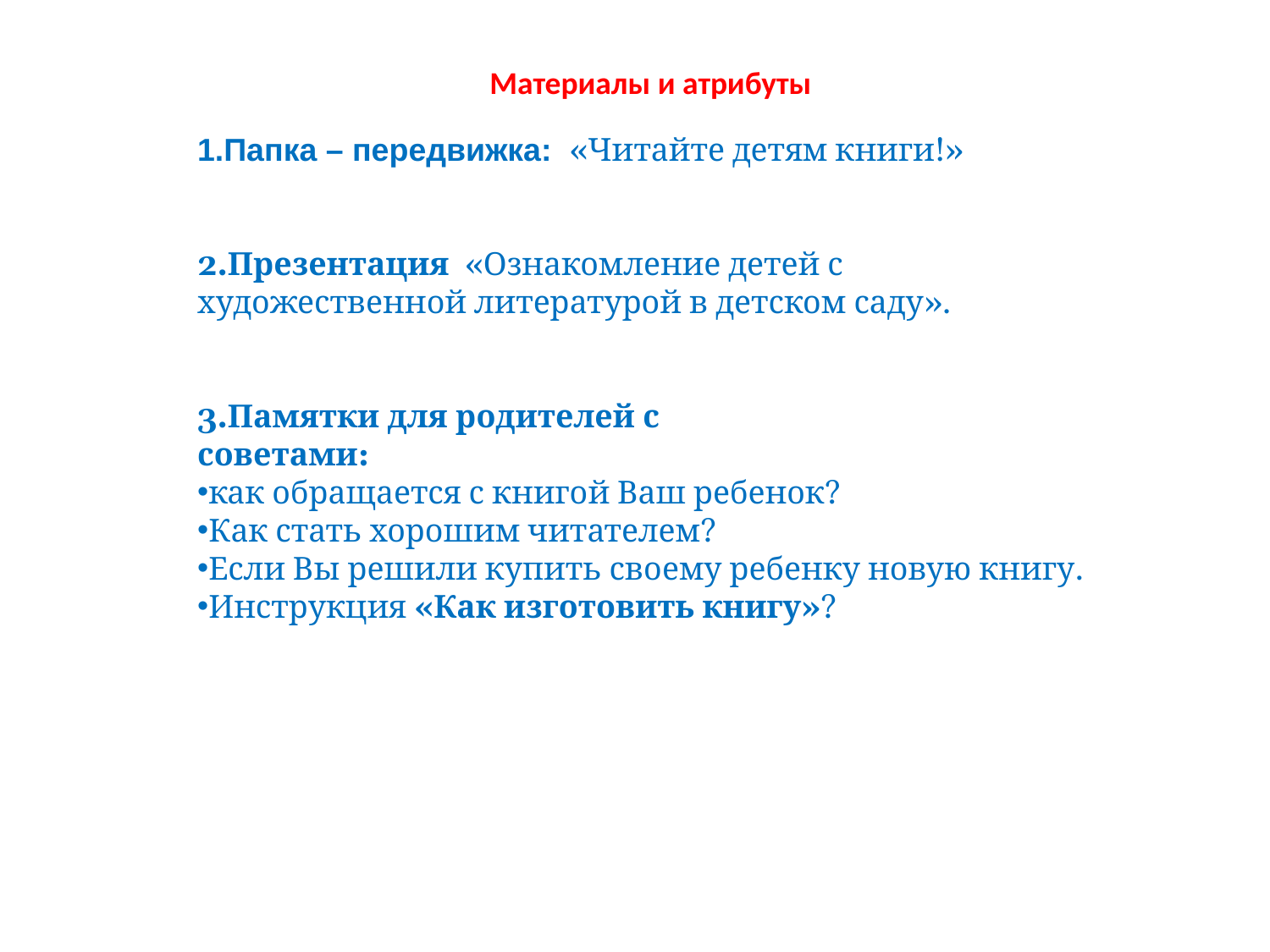

Материалы и атрибуты
1.Папка – передвижка:  «Читайте детям книги!»

2.Презентация  «Ознакомление детей с художественной литературой в детском саду».

3.Памятки для родителей с
советами:
как обращается с книгой Ваш ребенок?
Как стать хорошим читателем?
Если Вы решили купить своему ребенку новую книгу.
Инструкция «Как изготовить книгу»?